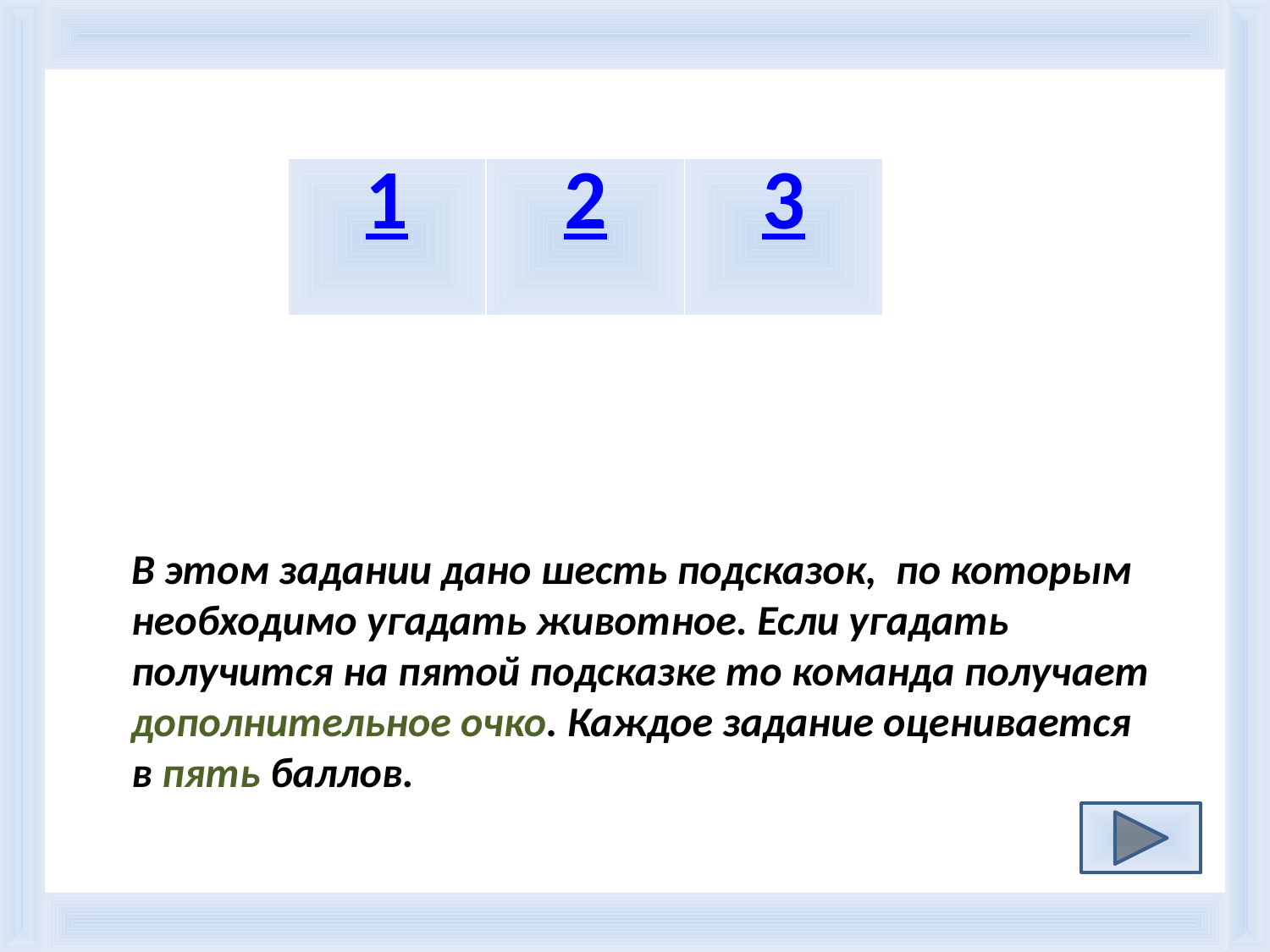

| 1 | 2 | 3 |
| --- | --- | --- |

В этом задании дано шесть подсказок,  по которым
необходимо угадать животное. Если угадать
получится на пятой подсказке то команда получает
дополнительное очко. Каждое задание оценивается
в пять баллов.